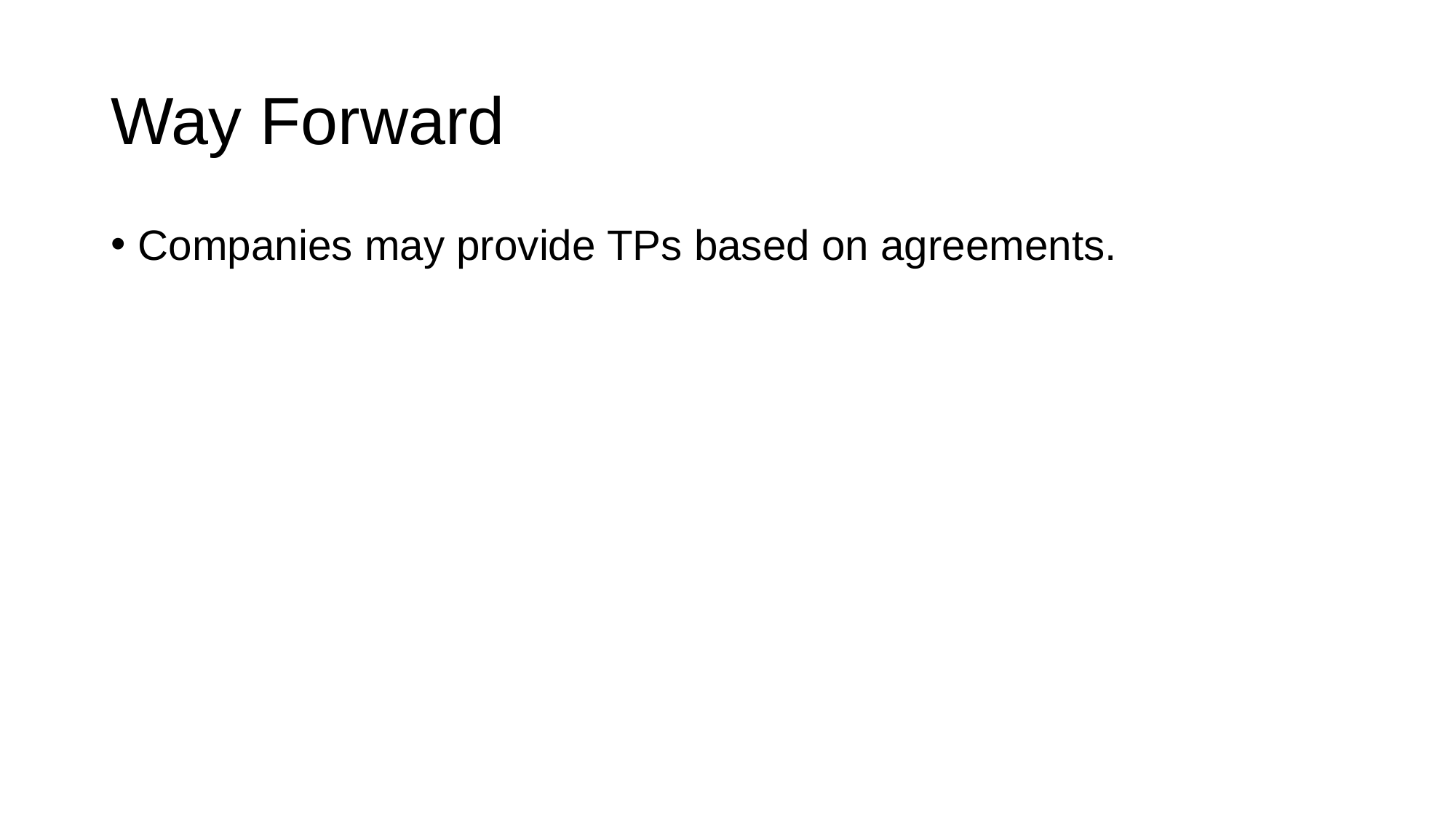

# Way Forward
Companies may provide TPs based on agreements.